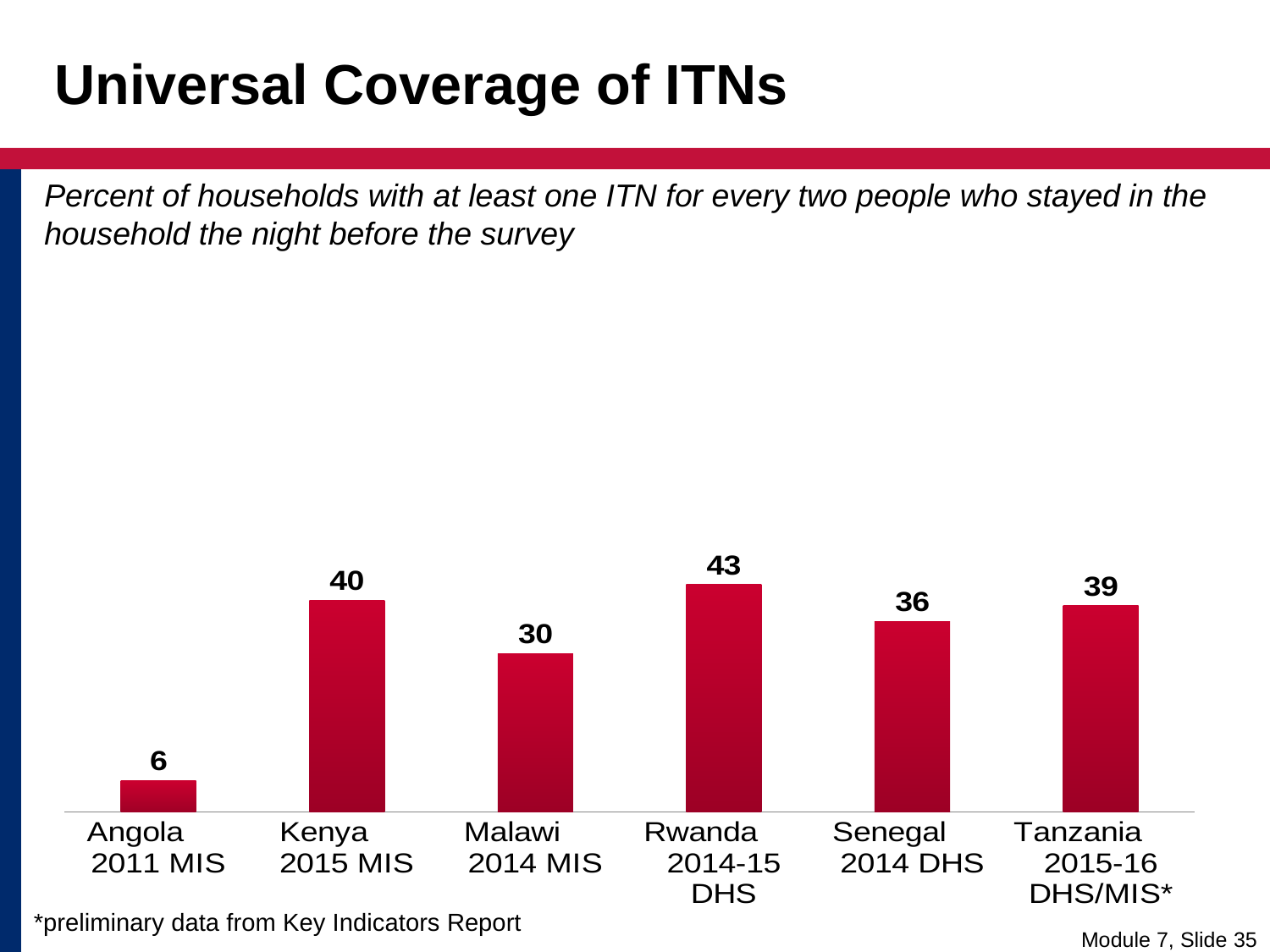

Universal Coverage of ITNs
Percent of households with at least one ITN for every two people who stayed in the household the night before the survey

### Chart

| Category | Series 1 |
|---|---|
| Angola      2011 MIS | 6.0 |
| Kenya      2015 MIS | 40.0 |
| Malawi      2014 MIS | 30.0 |
| Rwanda      2014-15 DHS | 43.0 |
| Senegal      2014 DHS | 36.0 |
| Tanzania      2015-16 DHS/MIS* | 39.0 |
*preliminary data from Key Indicators Report
Module 7, Slide 35